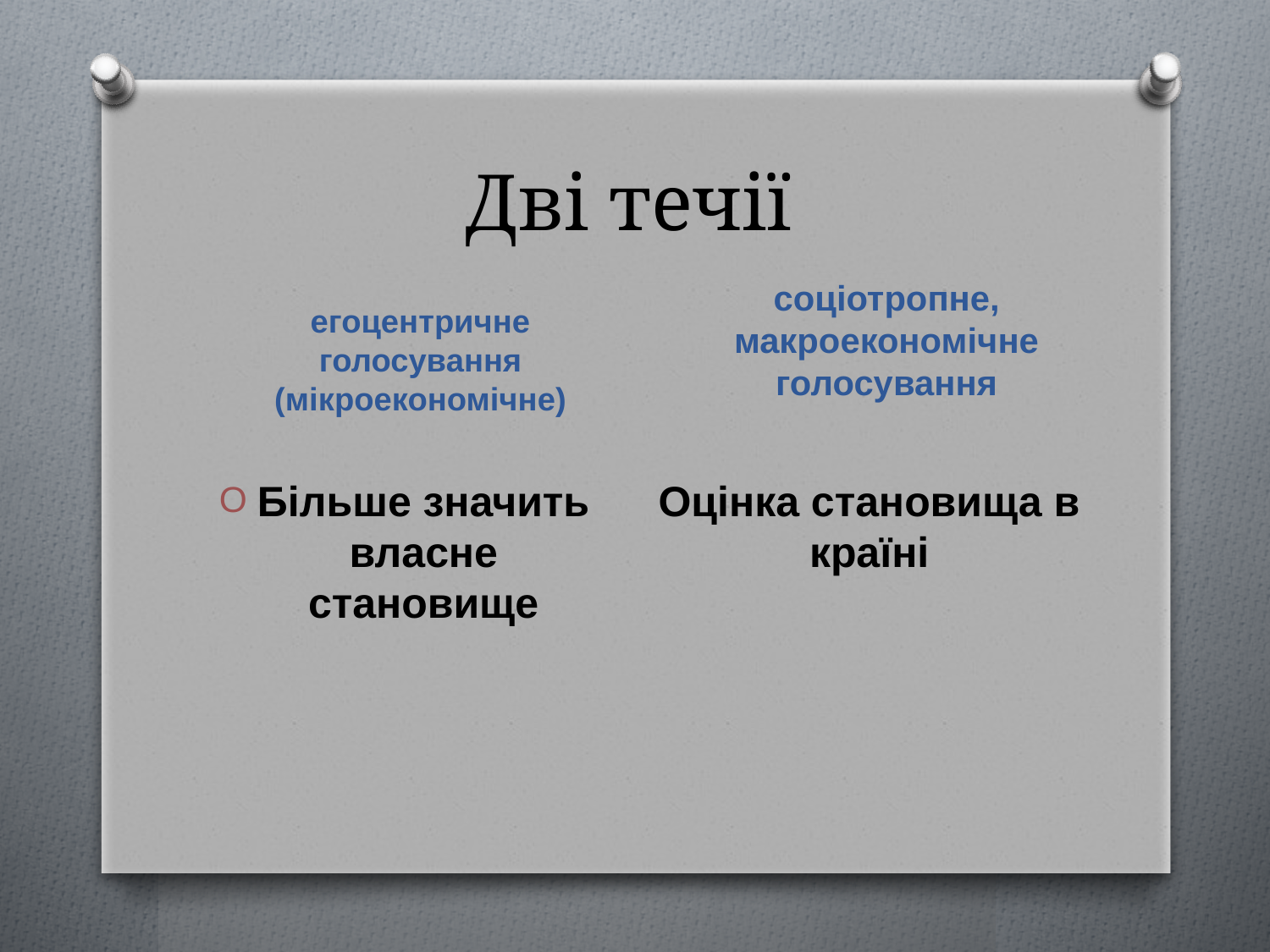

# Дві течії
соціотропне, макроекономічне голосування
егоцентричне голосування (мікроекономічне)

Більше значить власне становище

Оцінка становища в країні